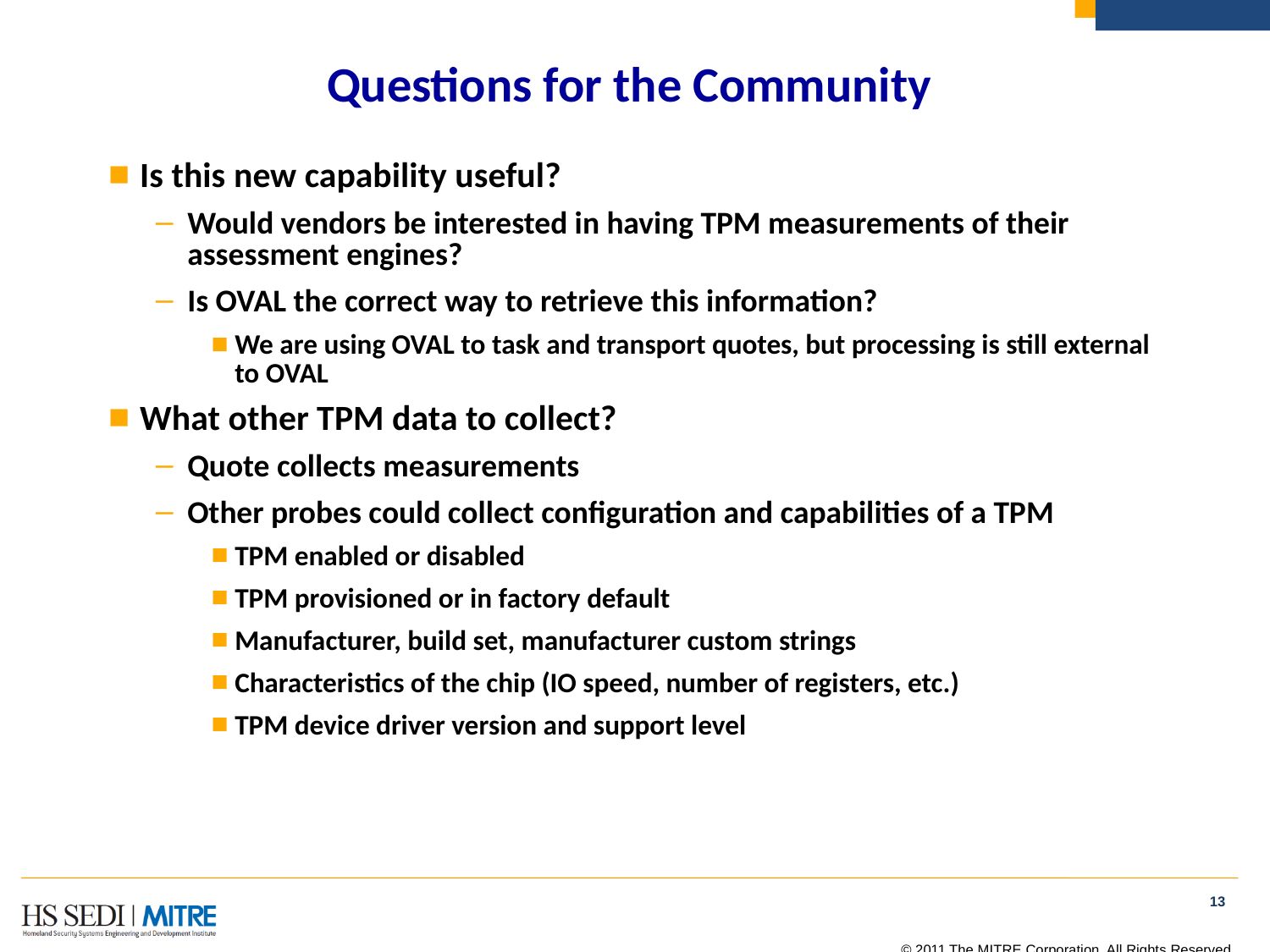

# Questions for the Community
Is this new capability useful?
Would vendors be interested in having TPM measurements of their assessment engines?
Is OVAL the correct way to retrieve this information?
We are using OVAL to task and transport quotes, but processing is still external to OVAL
What other TPM data to collect?
Quote collects measurements
Other probes could collect configuration and capabilities of a TPM
TPM enabled or disabled
TPM provisioned or in factory default
Manufacturer, build set, manufacturer custom strings
Characteristics of the chip (IO speed, number of registers, etc.)
TPM device driver version and support level
13